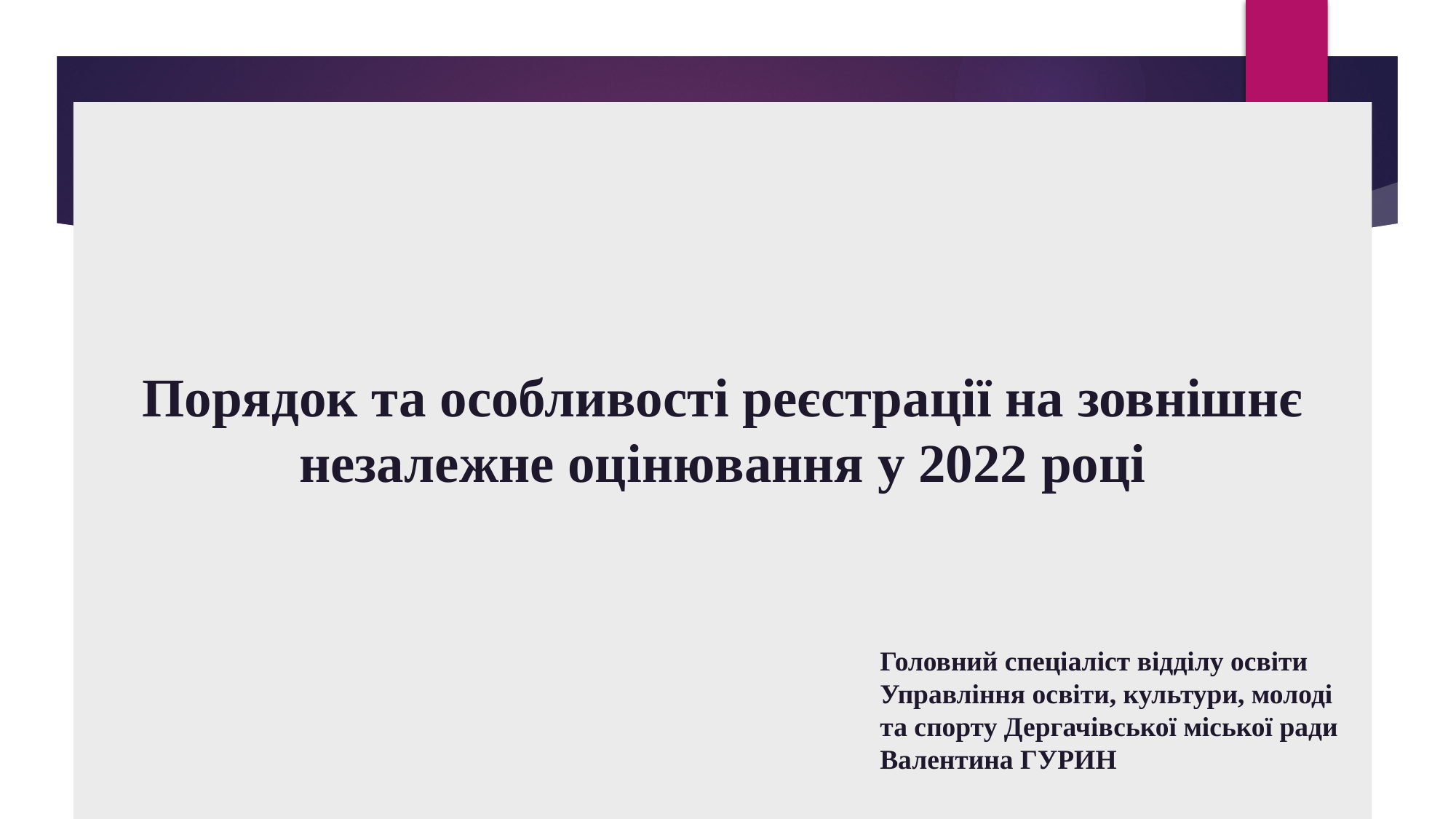

# Порядок та особливості реєстрації на зовнішнє незалежне оцінювання у 2022 році
Головний спеціаліст відділу освіти
Управління освіти, культури, молоді
та спорту Дергачівської міської ради
Валентина ГУРИН